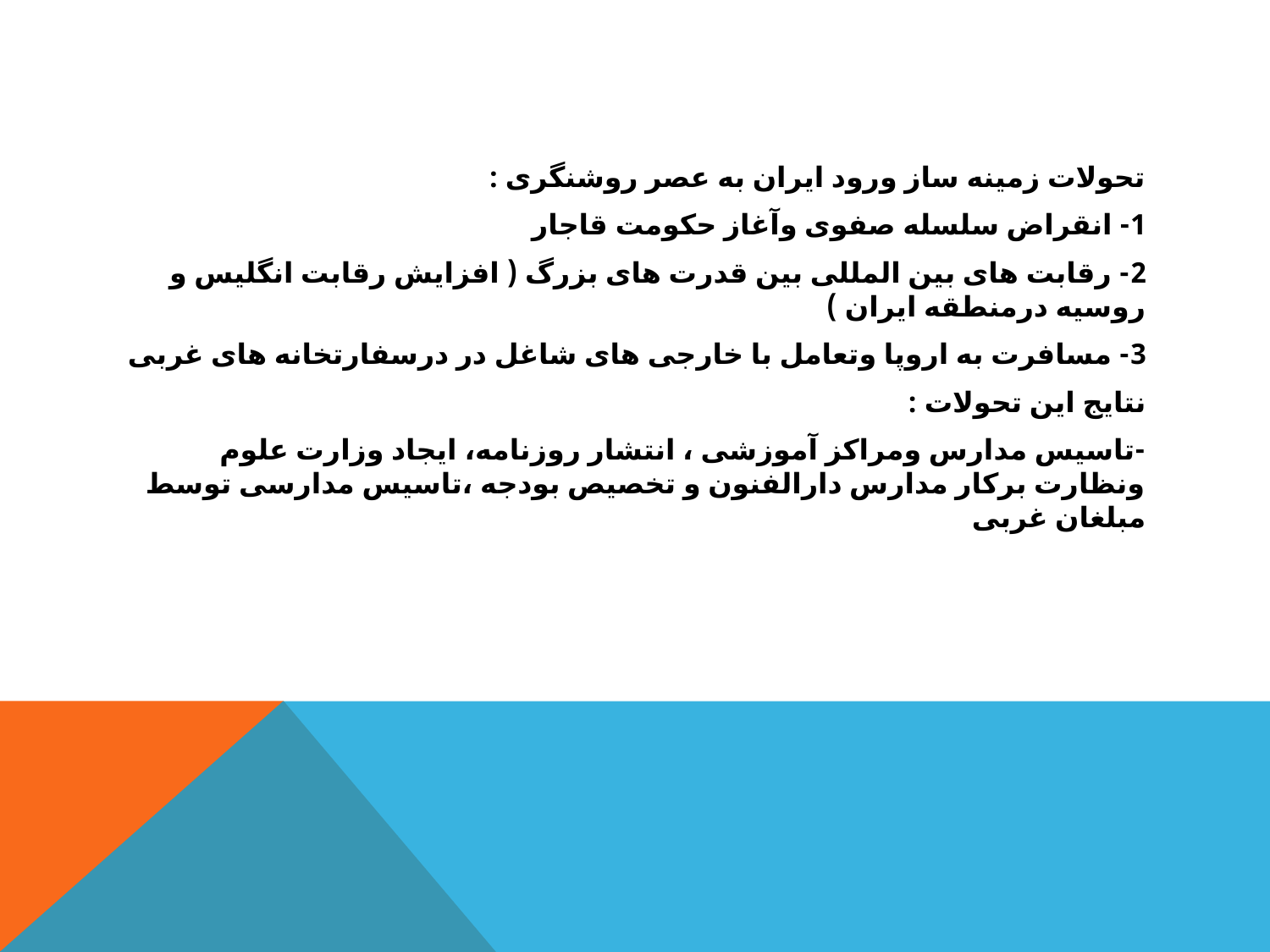

تحولات زمینه ساز ورود ایران به عصر روشنگری :
1- انقراض سلسله صفوی وآغاز حکومت قاجار
2- رقابت های بین المللی بین قدرت های بزرگ ( افزایش رقابت انگلیس و روسیه درمنطقه ایران )
3- مسافرت به اروپا وتعامل با خارجی های شاغل در درسفارتخانه های غربی
نتایج این تحولات :
-تاسیس مدارس ومراکز آموزشی ، انتشار روزنامه، ایجاد وزارت علوم ونظارت برکار مدارس دارالفنون و تخصیص بودجه ،تاسیس مدارسی توسط مبلغان غربی